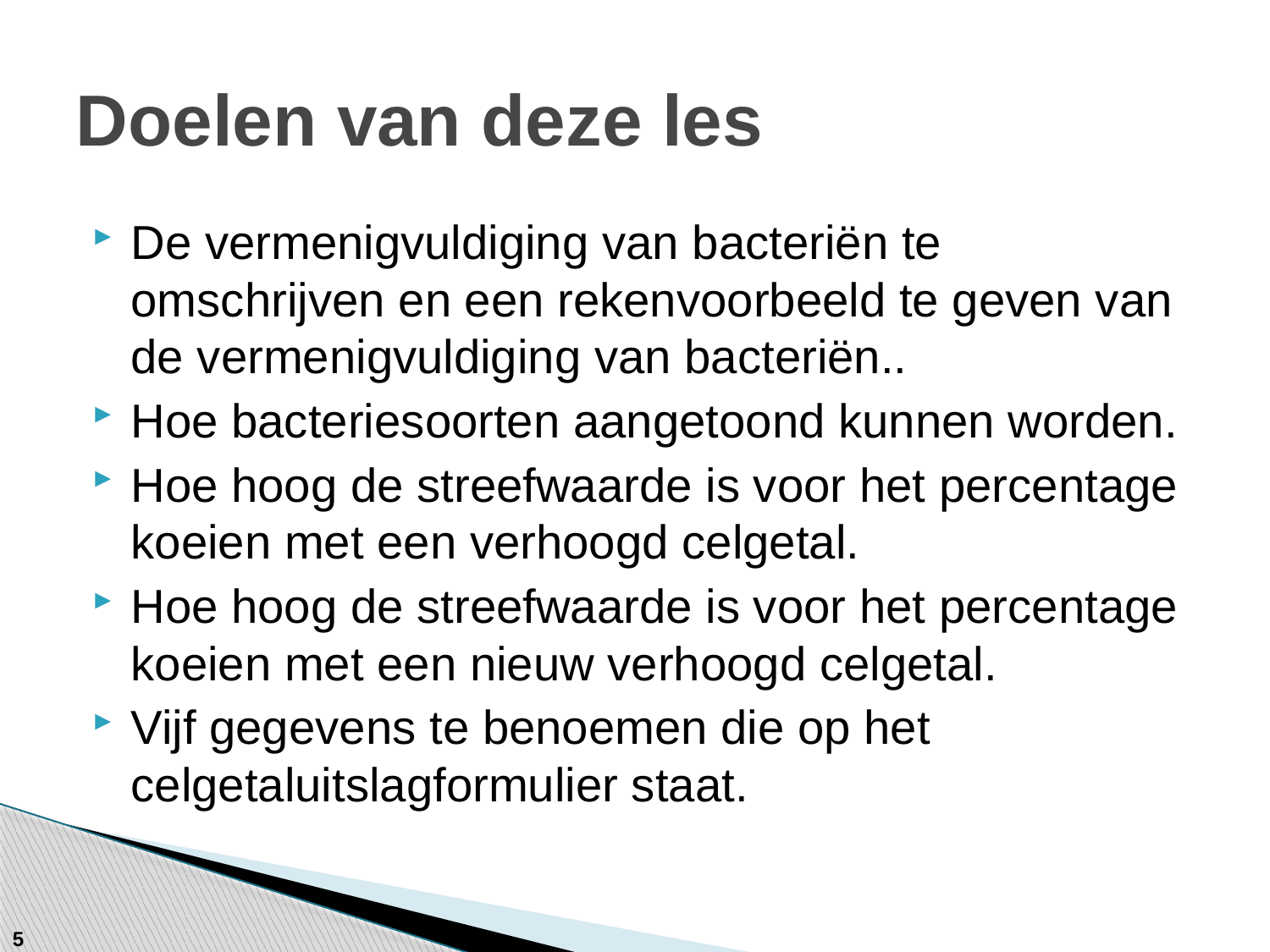

# Doelen van deze les
De vermenigvuldiging van bacteriën te omschrijven en een rekenvoorbeeld te geven van de vermenigvuldiging van bacteriën..
Hoe bacteriesoorten aangetoond kunnen worden.
Hoe hoog de streefwaarde is voor het percentage koeien met een verhoogd celgetal.
Hoe hoog de streefwaarde is voor het percentage koeien met een nieuw verhoogd celgetal.
Vijf gegevens te benoemen die op het celgetaluitslagformulier staat.